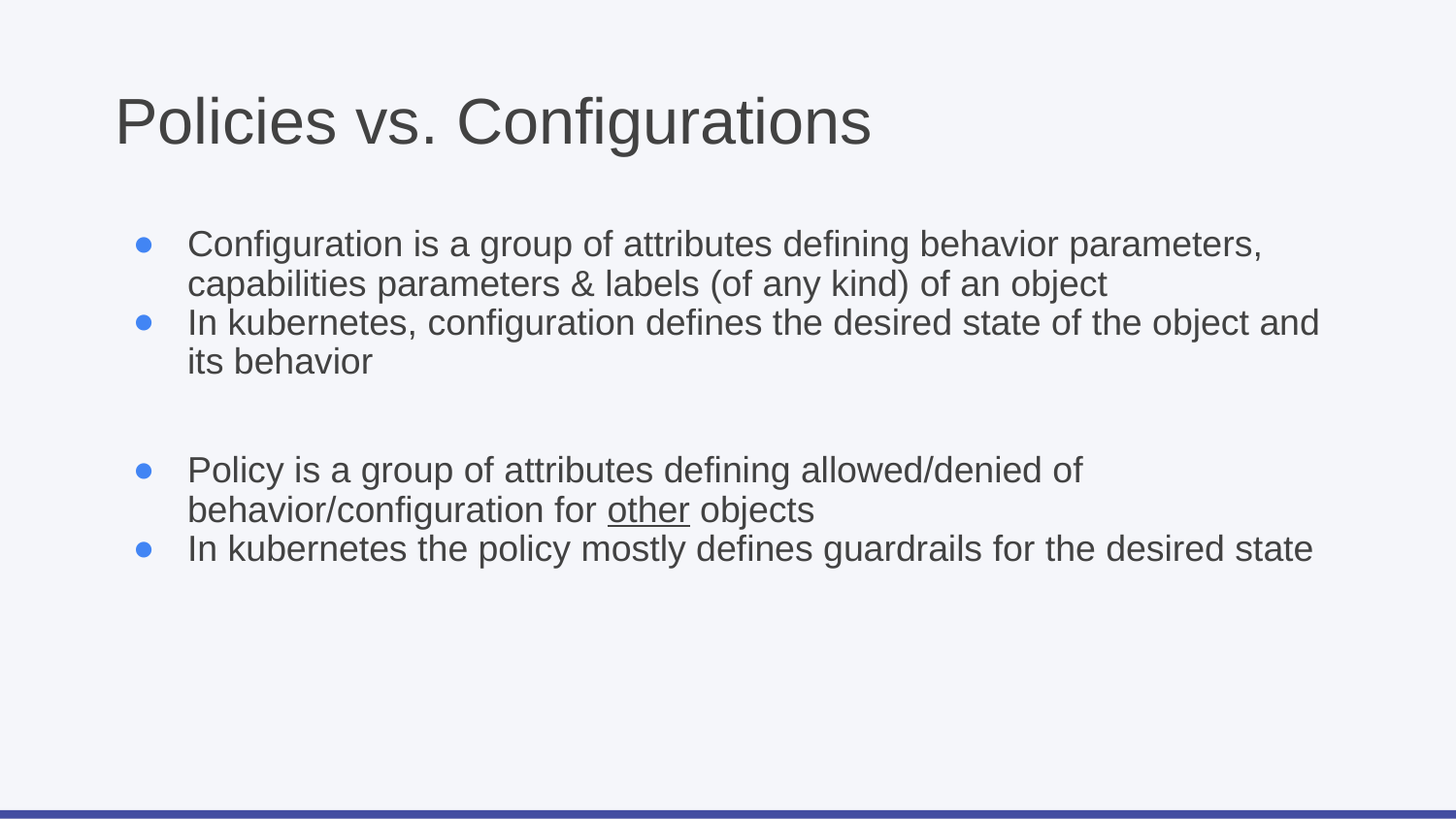

# Policies vs. Configurations
Configuration is a group of attributes defining behavior parameters, capabilities parameters & labels (of any kind) of an object
In kubernetes, configuration defines the desired state of the object and its behavior

Policy is a group of attributes defining allowed/denied of behavior/configuration for other objects
In kubernetes the policy mostly defines guardrails for the desired state